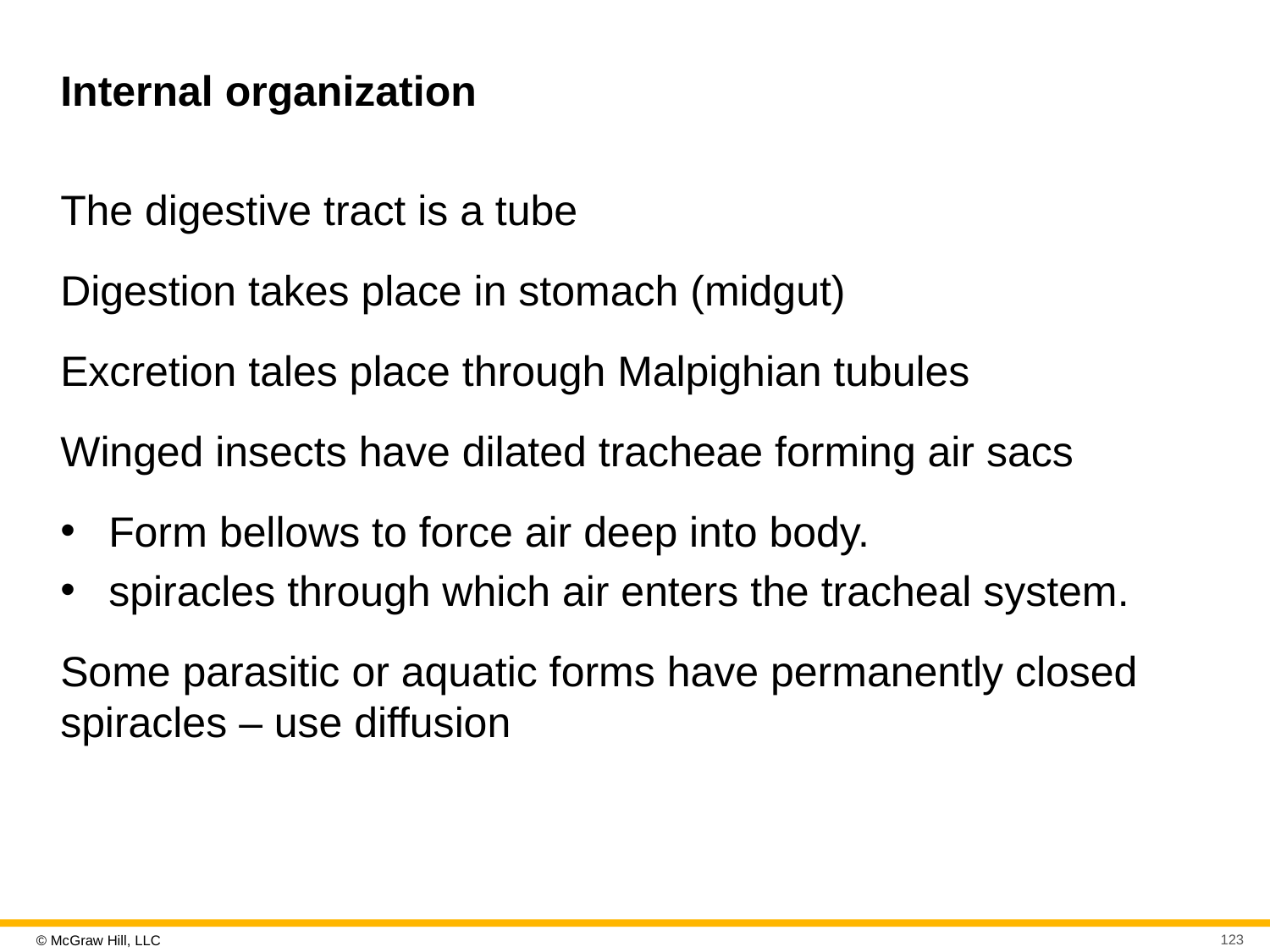

# Internal organization
The digestive tract is a tube
Digestion takes place in stomach (midgut)
Excretion tales place through Malpighian tubules
Winged insects have dilated tracheae forming air sacs
Form bellows to force air deep into body.
spiracles through which air enters the tracheal system.
Some parasitic or aquatic forms have permanently closed spiracles – use diffusion
123